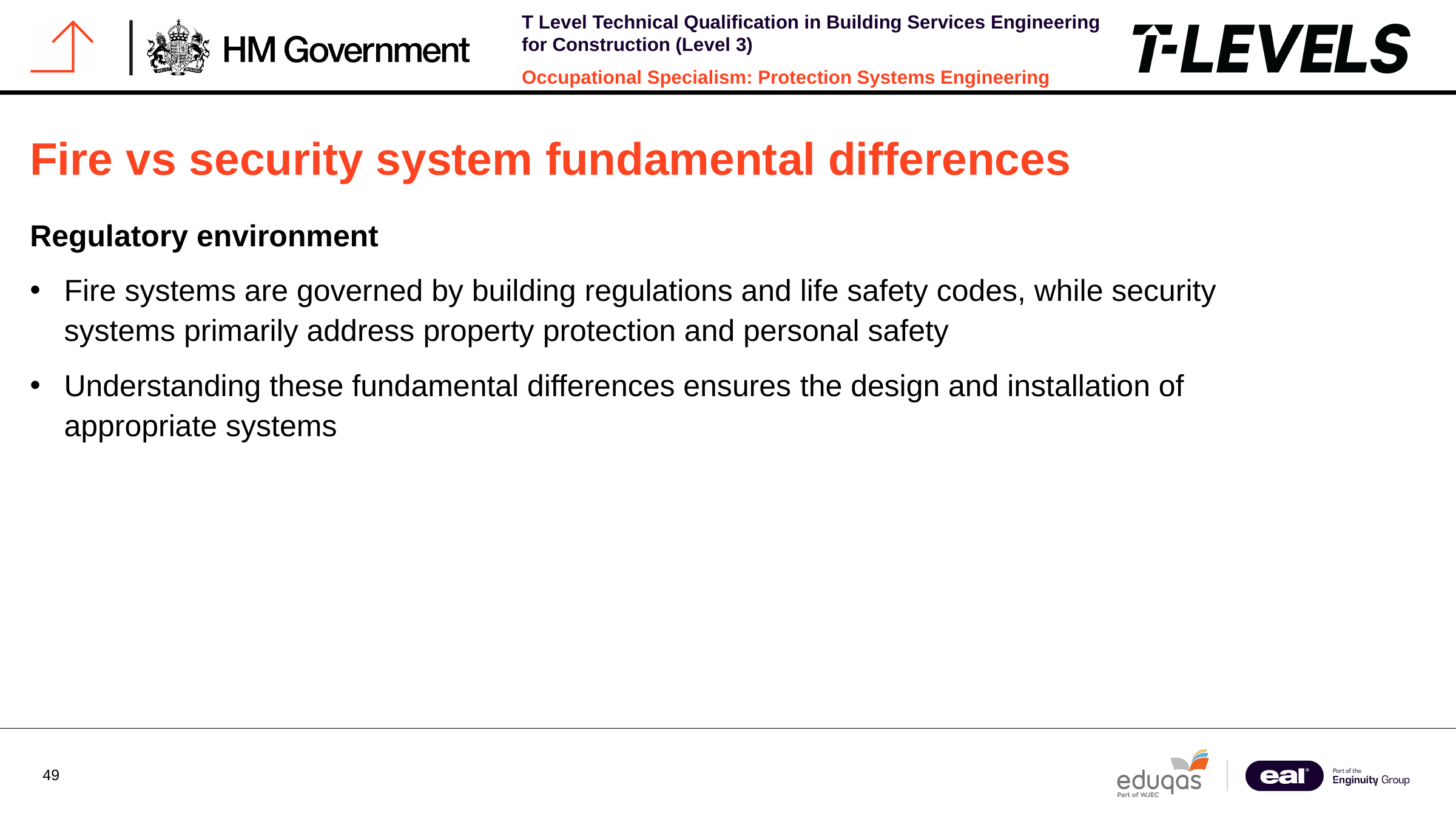

Fire vs security system fundamental differences
Regulatory environment
Fire systems are governed by building regulations and life safety codes, while security systems primarily address property protection and personal safety
Understanding these fundamental differences ensures the design and installation of appropriate systems